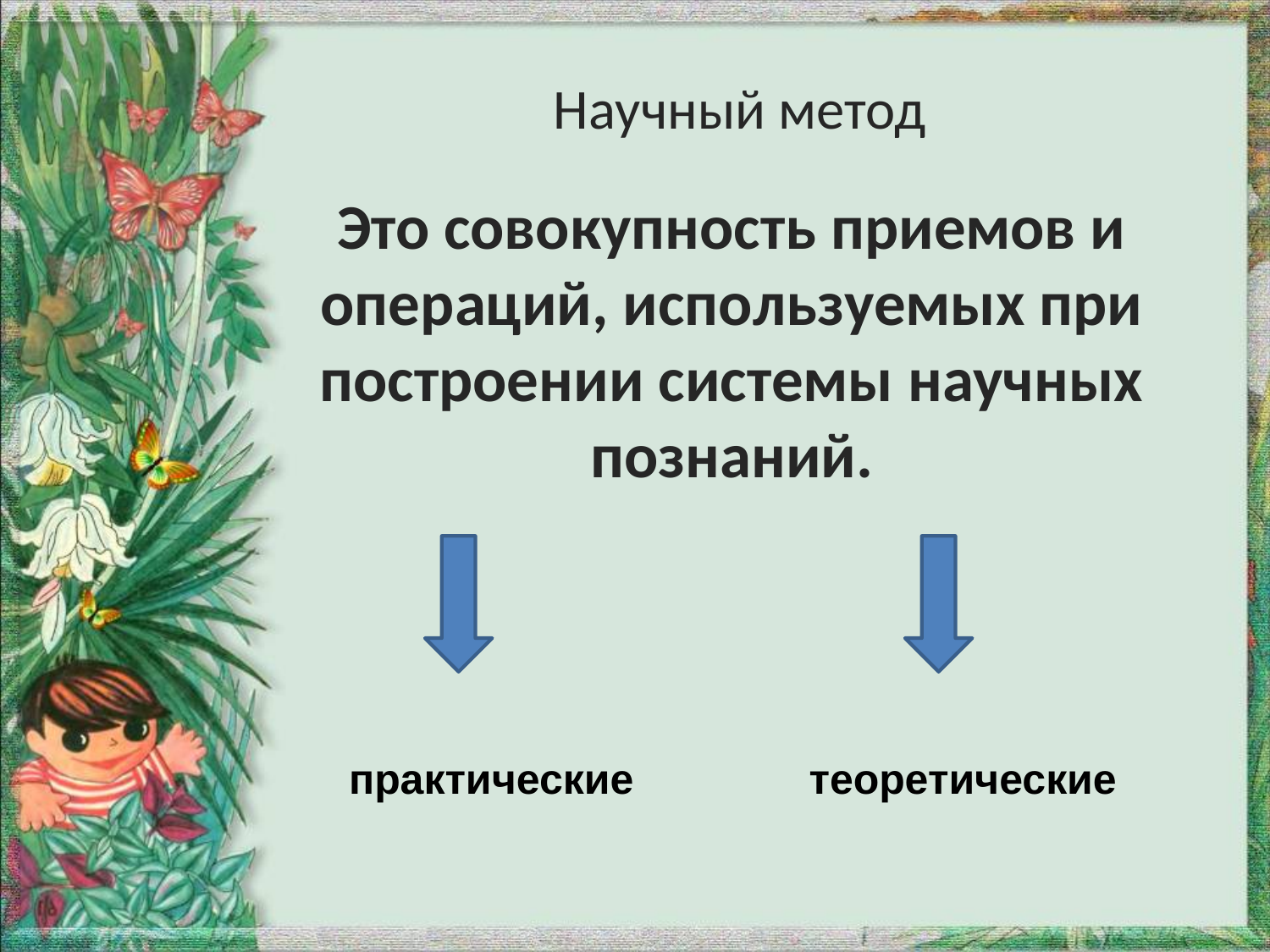

Научный метод

Это совокупность приемов и операций, используемых при построении системы научных познаний.

практические
теоретические